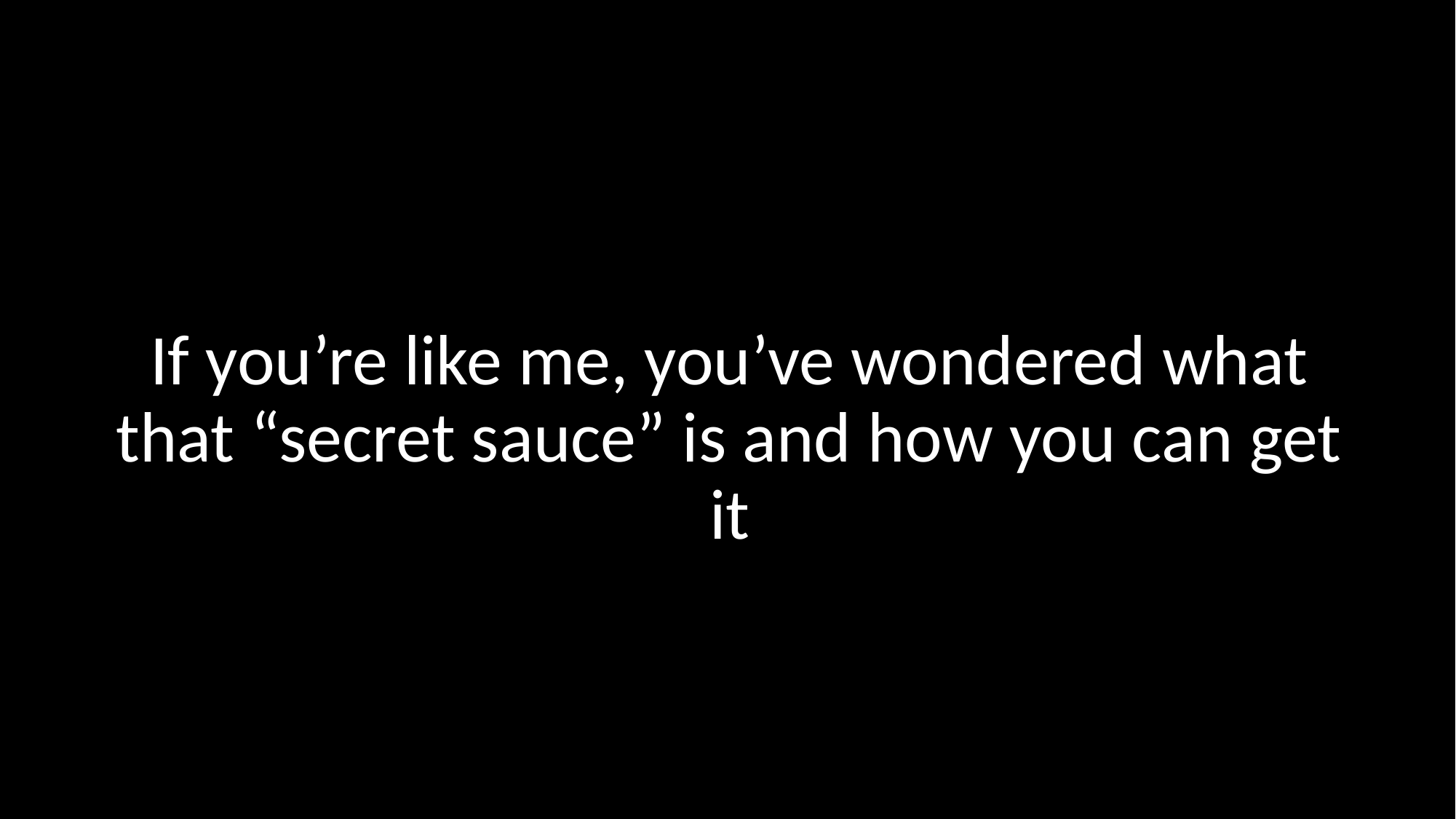

If you’re like me, you’ve wondered what that “secret sauce” is and how you can get it